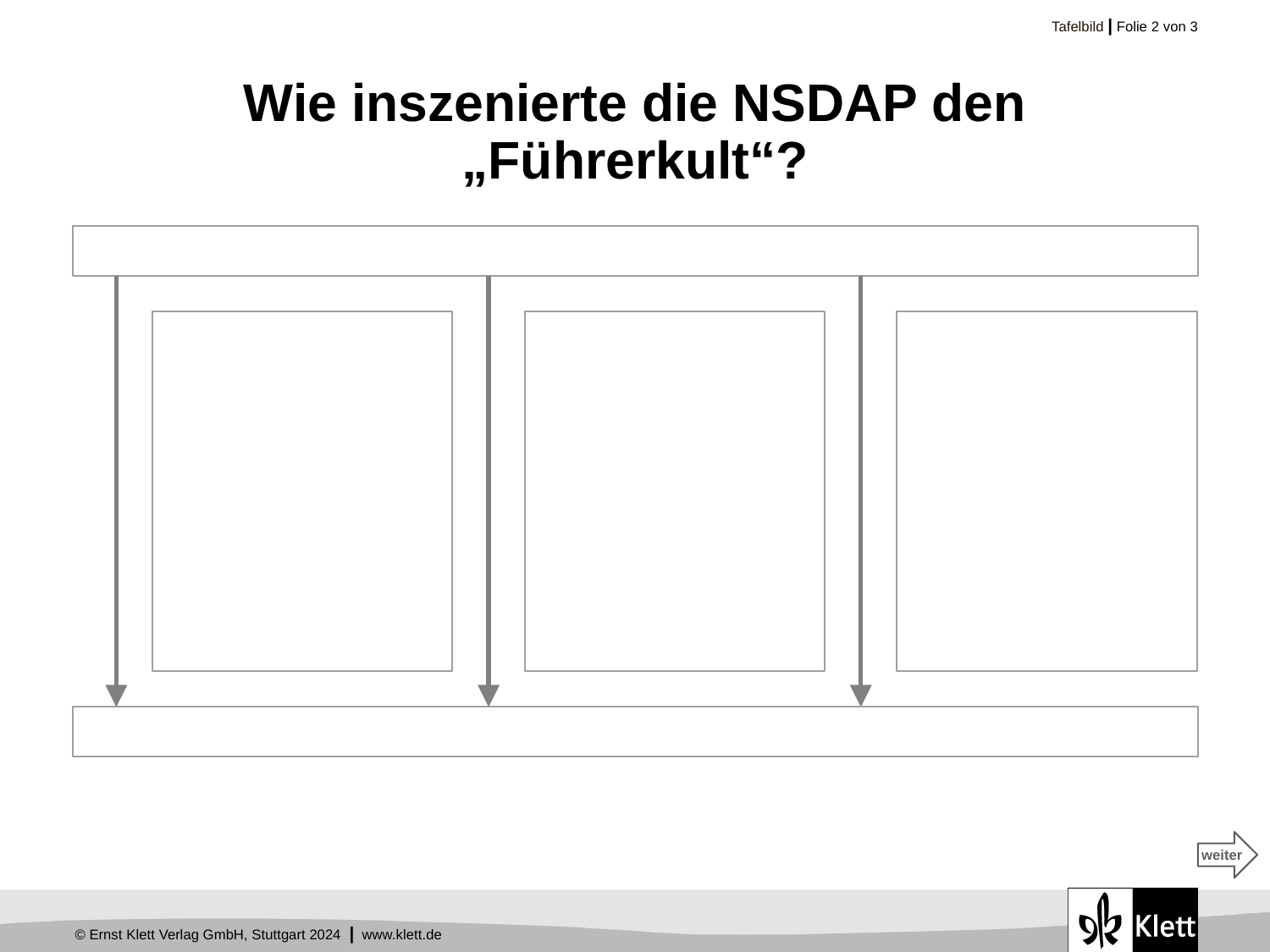

# Wie inszenierte die NSDAP den „Führerkult“?

weiter
weiter
weiter